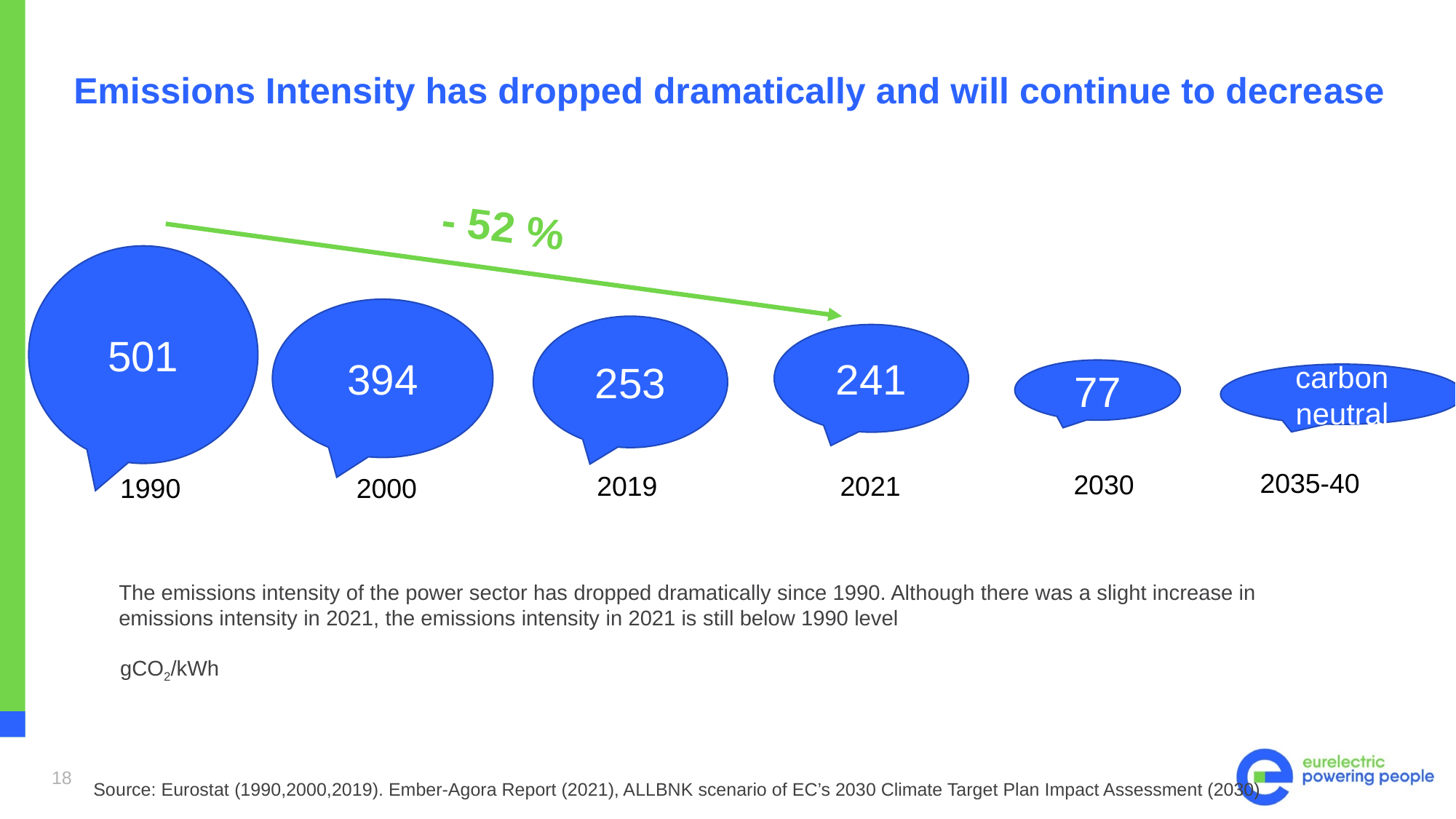

# Emissions Intensity has dropped dramatically and will continue to decrease
- 52 %
501
394
253
241
77
carbon neutral
2035-40
2030
2019
2021
1990
2000
The emissions intensity of the power sector has dropped dramatically since 1990. Although there was a slight increase in emissions intensity in 2021, the emissions intensity in 2021 is still below 1990 level
gCO2/kWh
18
Source: Eurostat (1990,2000,2019). Ember-Agora Report (2021), ALLBNK scenario of EC’s 2030 Climate Target Plan Impact Assessment (2030)